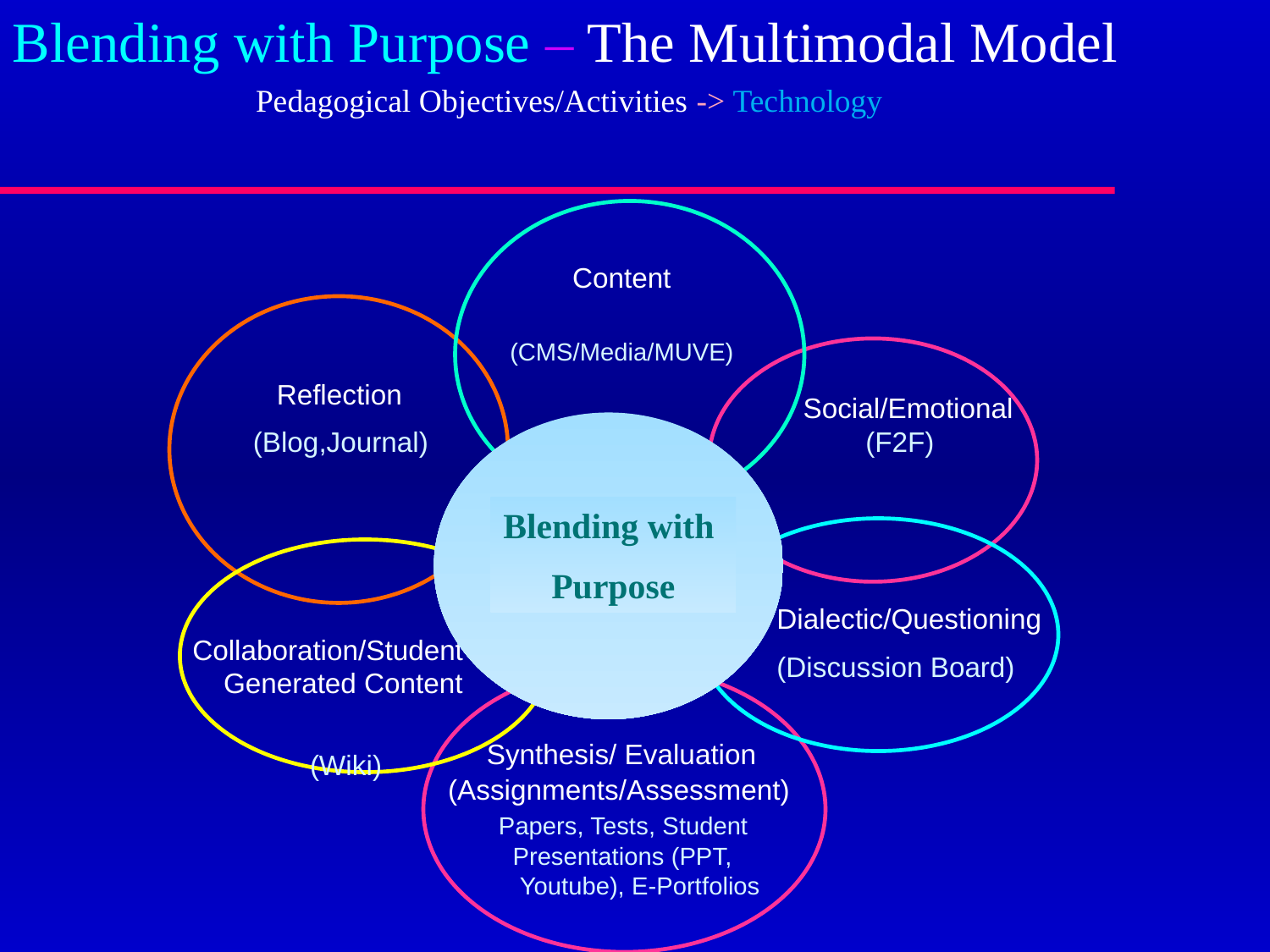

Blending with Purpose – The Multimodal Model

Pedagogical Objectives/Activities -> Technology

Content
  (CMS/Media/MUVE)

    Reflection
 (Blog,Journal)

     Social/Emotional
             (F2F)

Blending with
Purpose

   Dialectic/Questioning
   (Discussion Board)

Collaboration/Student          Generated Content
               (Wiki)

   Synthesis/ Evaluation
(Assignments/Assessment)
  Papers, Tests, Student
     Presentations (PPT,
      Youtube), E-Portfolios